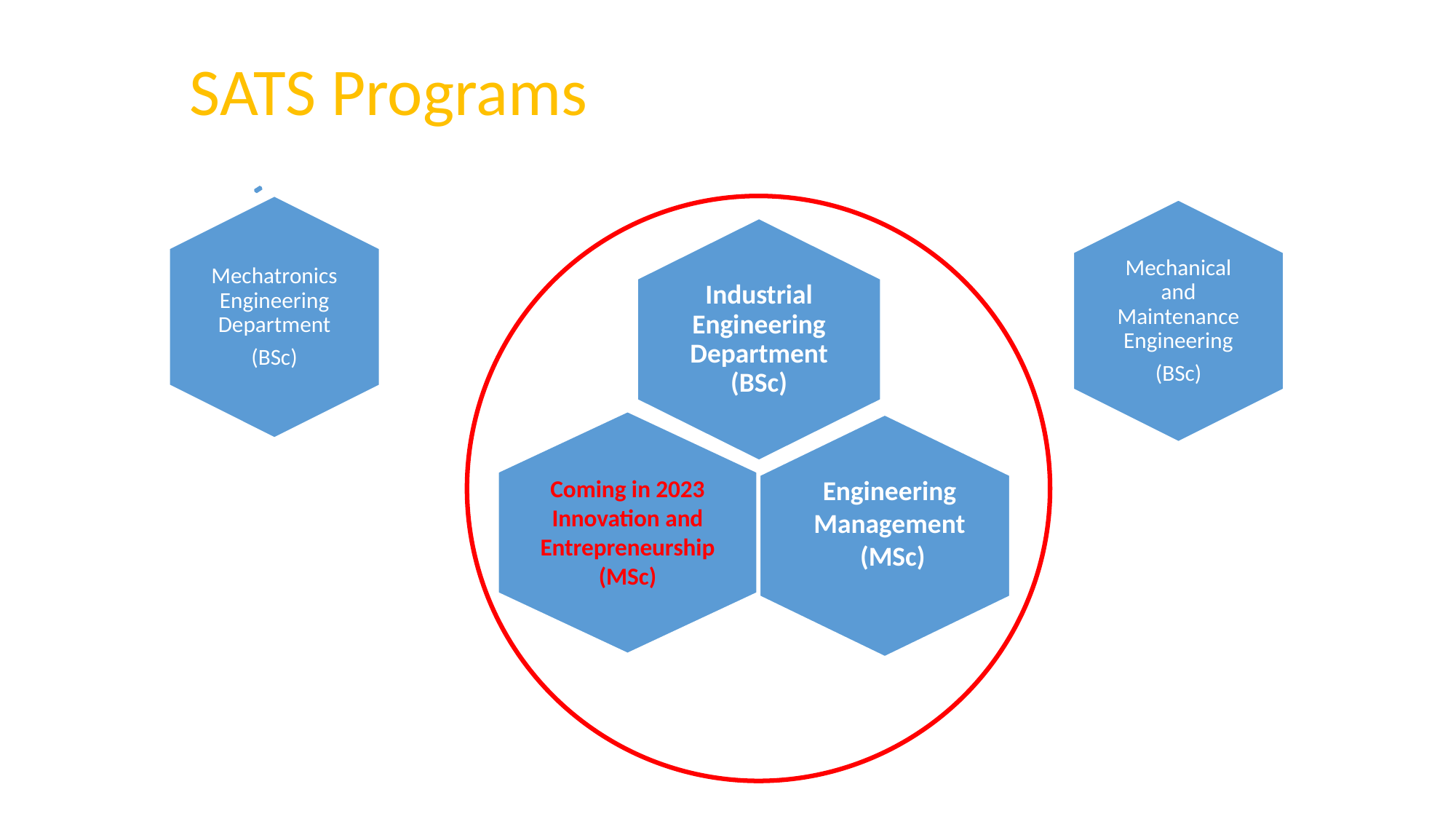

# SATS Programs
Industrial Engineering Department (BSc)

Mechanical and Maintenance Engineering
(BSc)

Mechatronics Engineering Department
(BSc)

Coming in 2023
Innovation and Entrepreneurship
(MSc)
Engineering
Management
(MSc)
GJU-SATS-Altarazi presentation Bochoum Univ visit 13 November 2018
4